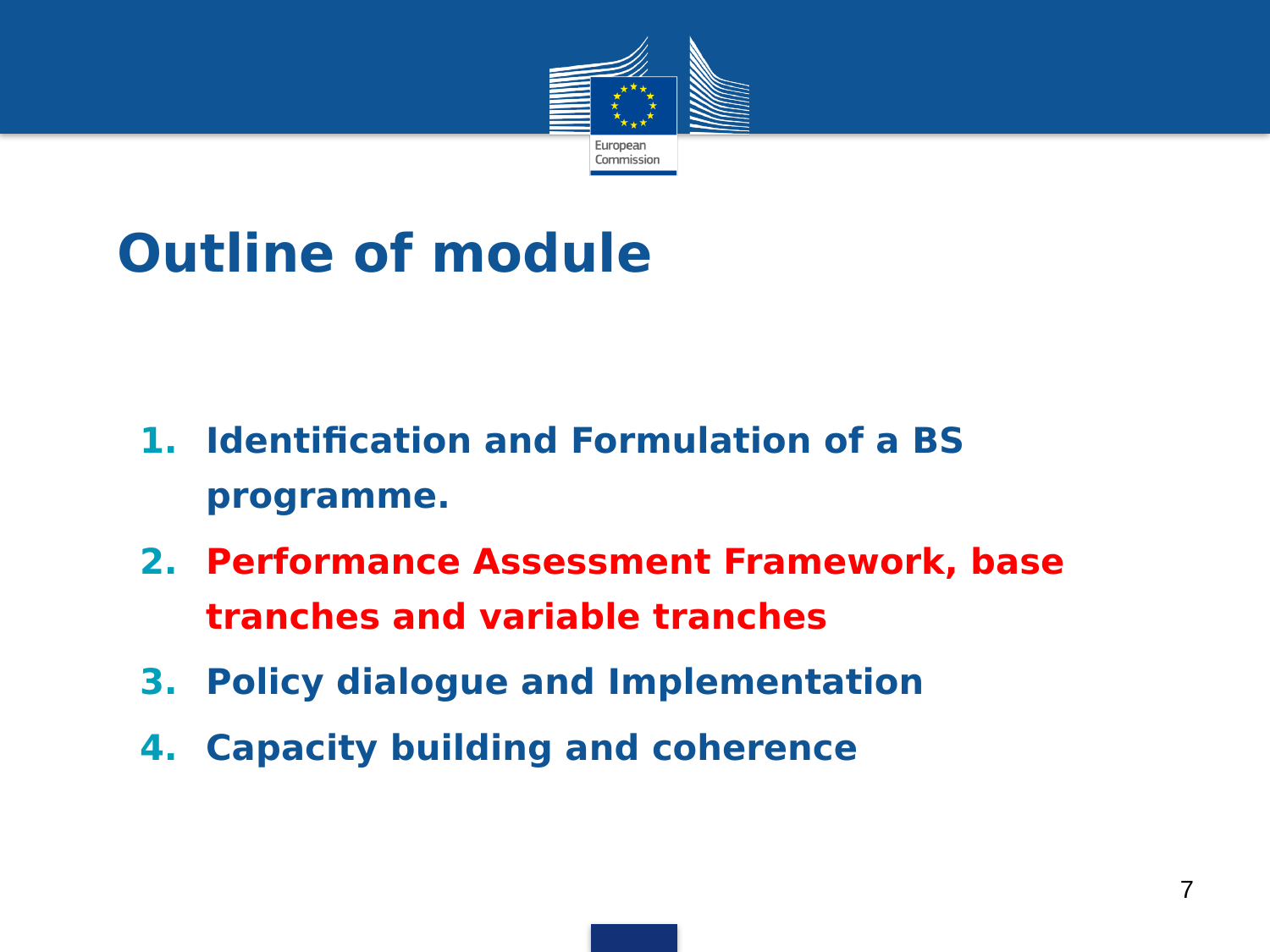

# Outline of module

Identification and Formulation of a BS programme.
Performance Assessment Framework, base tranches and variable tranches
Policy dialogue and Implementation
Capacity building and coherence

7